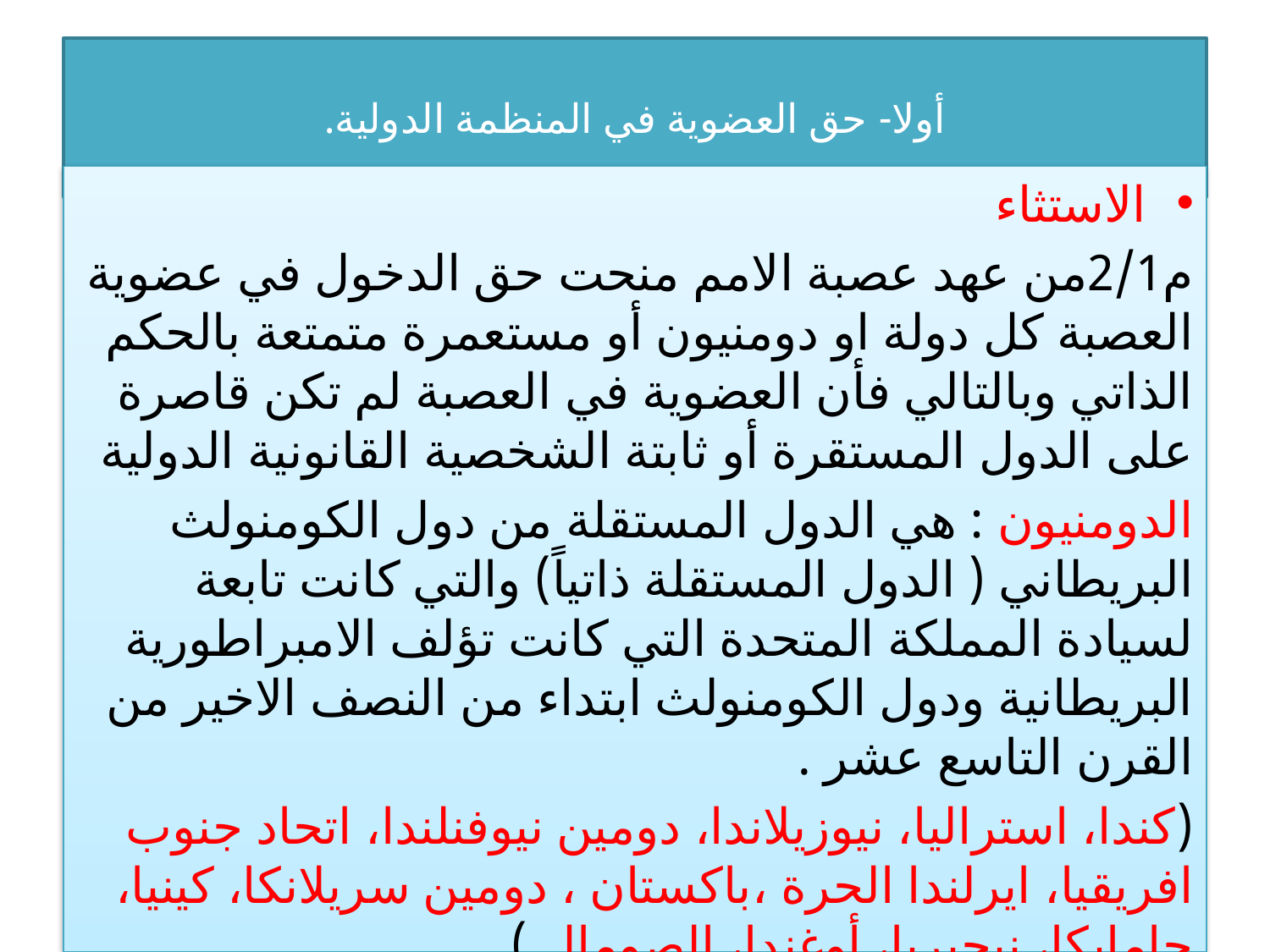

# أولا- حق العضوية في المنظمة الدولية.
الاستثاء
م2/1من عهد عصبة الامم منحت حق الدخول في عضوية العصبة كل دولة او دومنيون أو مستعمرة متمتعة بالحكم الذاتي وبالتالي فأن العضوية في العصبة لم تكن قاصرة على الدول المستقرة أو ثابتة الشخصية القانونية الدولية
الدومنيون : هي الدول المستقلة من دول الكومنولث البريطاني ( الدول المستقلة ذاتياً) والتي كانت تابعة لسيادة المملكة المتحدة التي كانت تؤلف الامبراطورية البريطانية ودول الكومنولث ابتداء من النصف الاخير من القرن التاسع عشر .
(كندا، استراليا، نيوزيلاندا، دومين نيوفنلندا، اتحاد جنوب افريقيا، ايرلندا الحرة ،باكستان ، دومين سريلانكا، كينيا، جامايكا، نيجيريا، أوغندا، الصومال )

في حين أن (م 4) من ميثاق الامم المتحدة قصر العضوية في منظمة الامم المتحدة على الدول وحدها